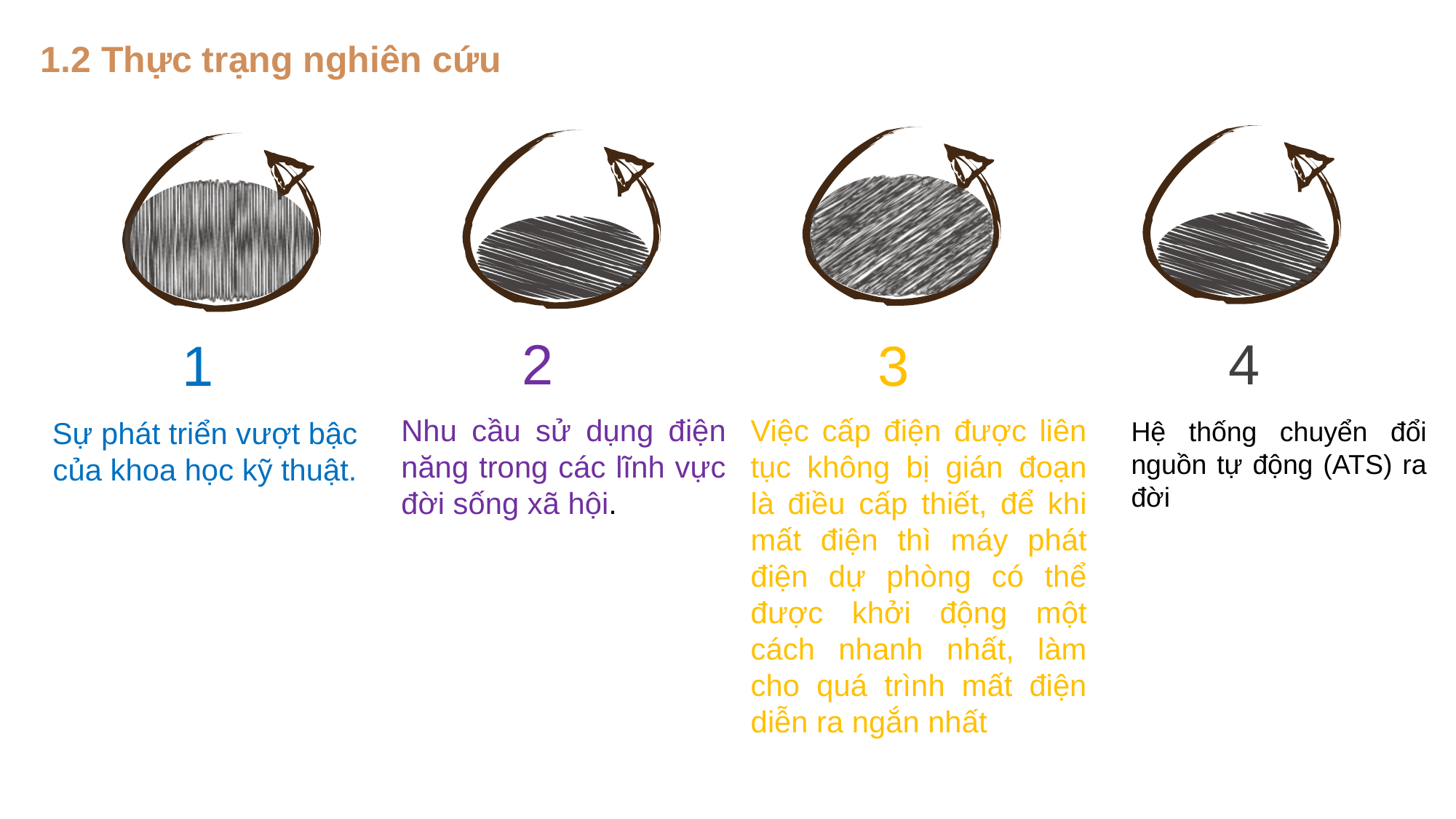

1.2 Thực trạng nghiên cứu

4
2
1
3
Nhu cầu sử dụng điện năng trong các lĩnh vực đời sống xã hội.
Việc cấp điện được liên tục không bị gián đoạn là điều cấp thiết, để khi mất điện thì máy phát điện dự phòng có thể được khởi động một cách nhanh nhất, làm cho quá trình mất điện diễn ra ngắn nhất
Hệ thống chuyển đổi nguồn tự động (ATS) ra đời
Sự phát triển vượt bậc của khoa học kỹ thuật.